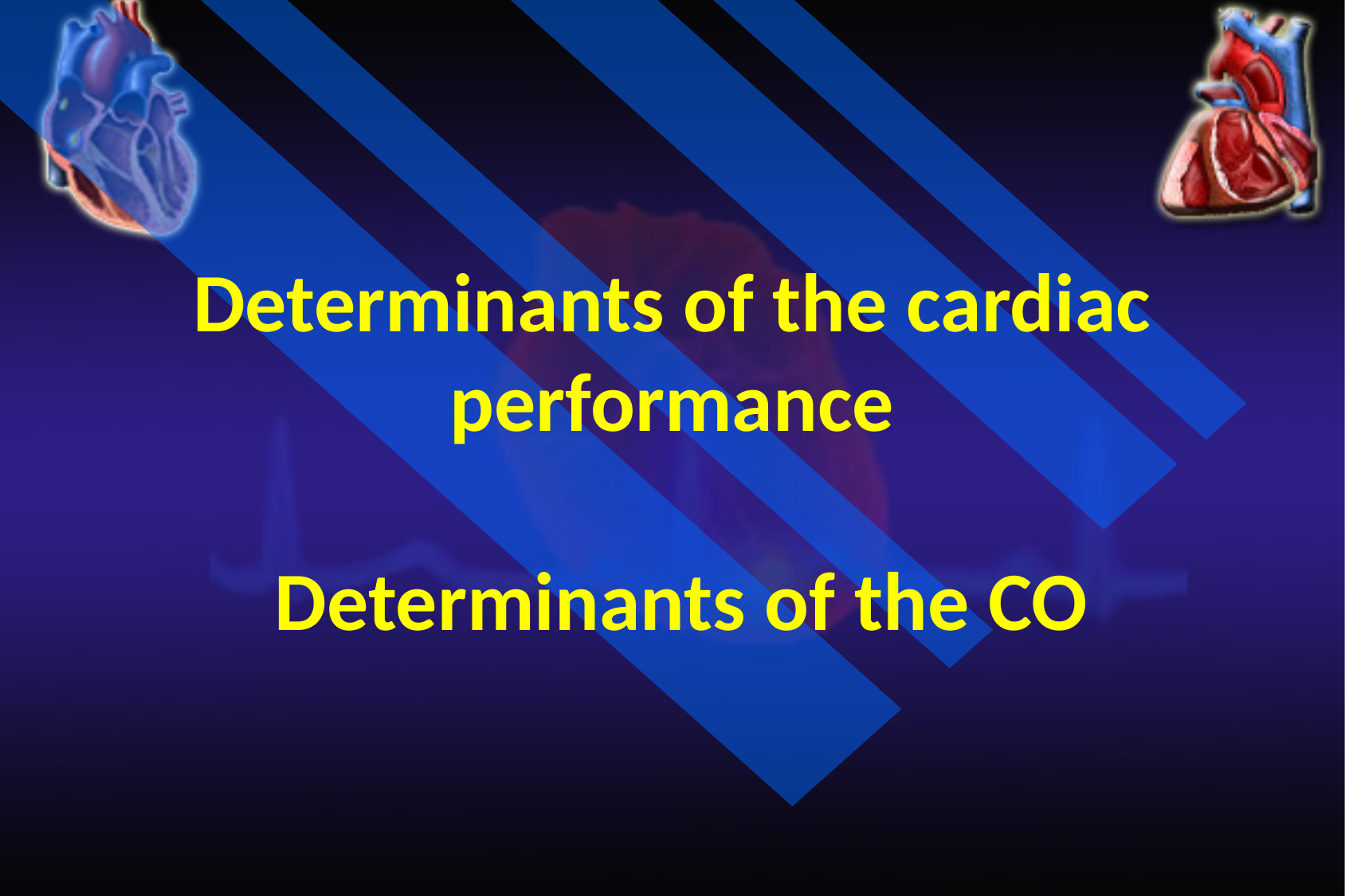

Determinants of the cardiac performance

 Determinants of the CO